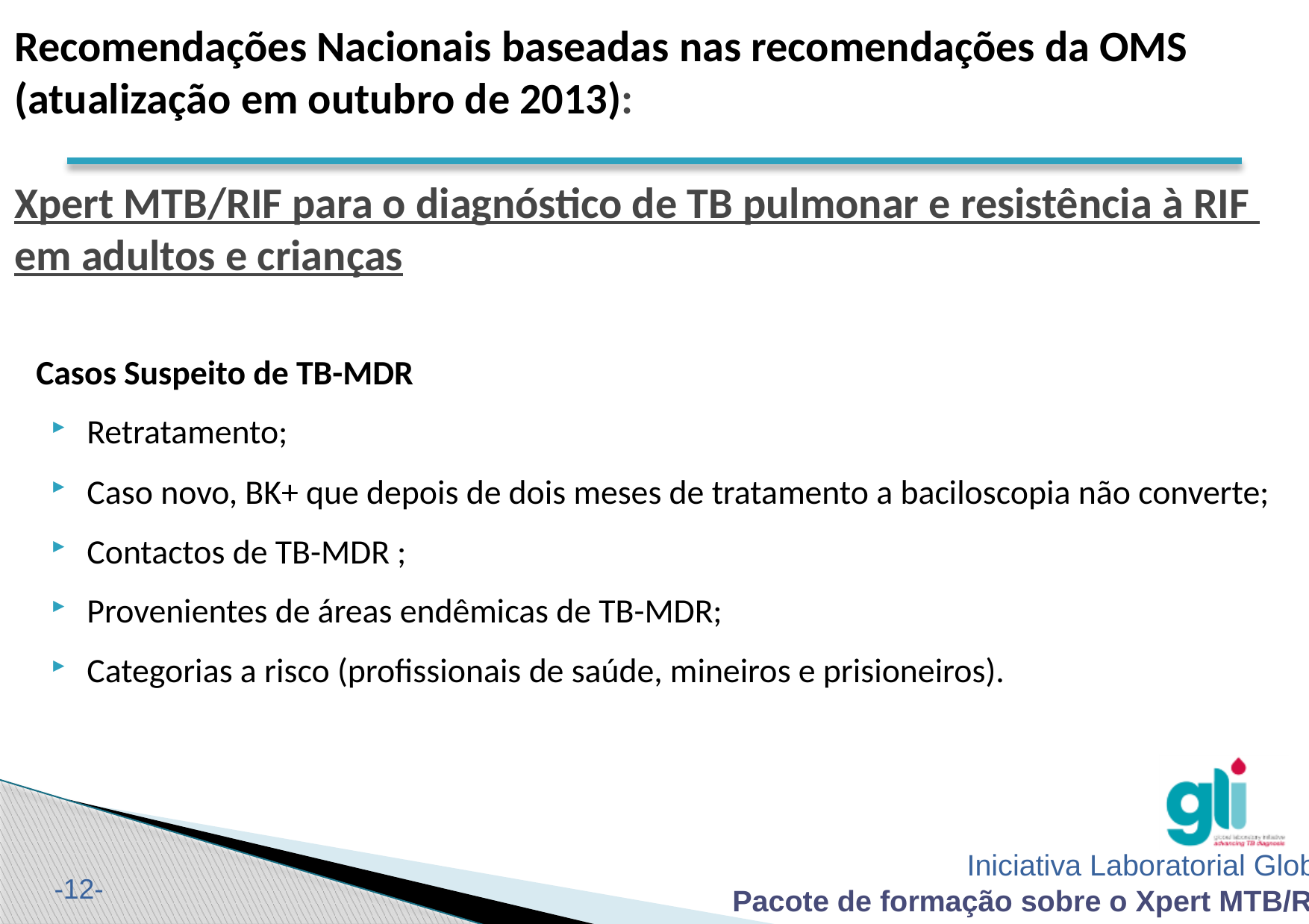

# Recomendações Nacionais baseadas nas recomendações da OMS (atualização em outubro de 2013): Xpert MTB/RIF para o diagnóstico de TB pulmonar e resistência à RIF em adultos e crianças
Casos Suspeito de TB-MDR
Retratamento;
Caso novo, BK+ que depois de dois meses de tratamento a baciloscopia não converte;
Contactos de TB-MDR ;
Provenientes de áreas endêmicas de TB-MDR;
Categorias a risco (profissionais de saúde, mineiros e prisioneiros).